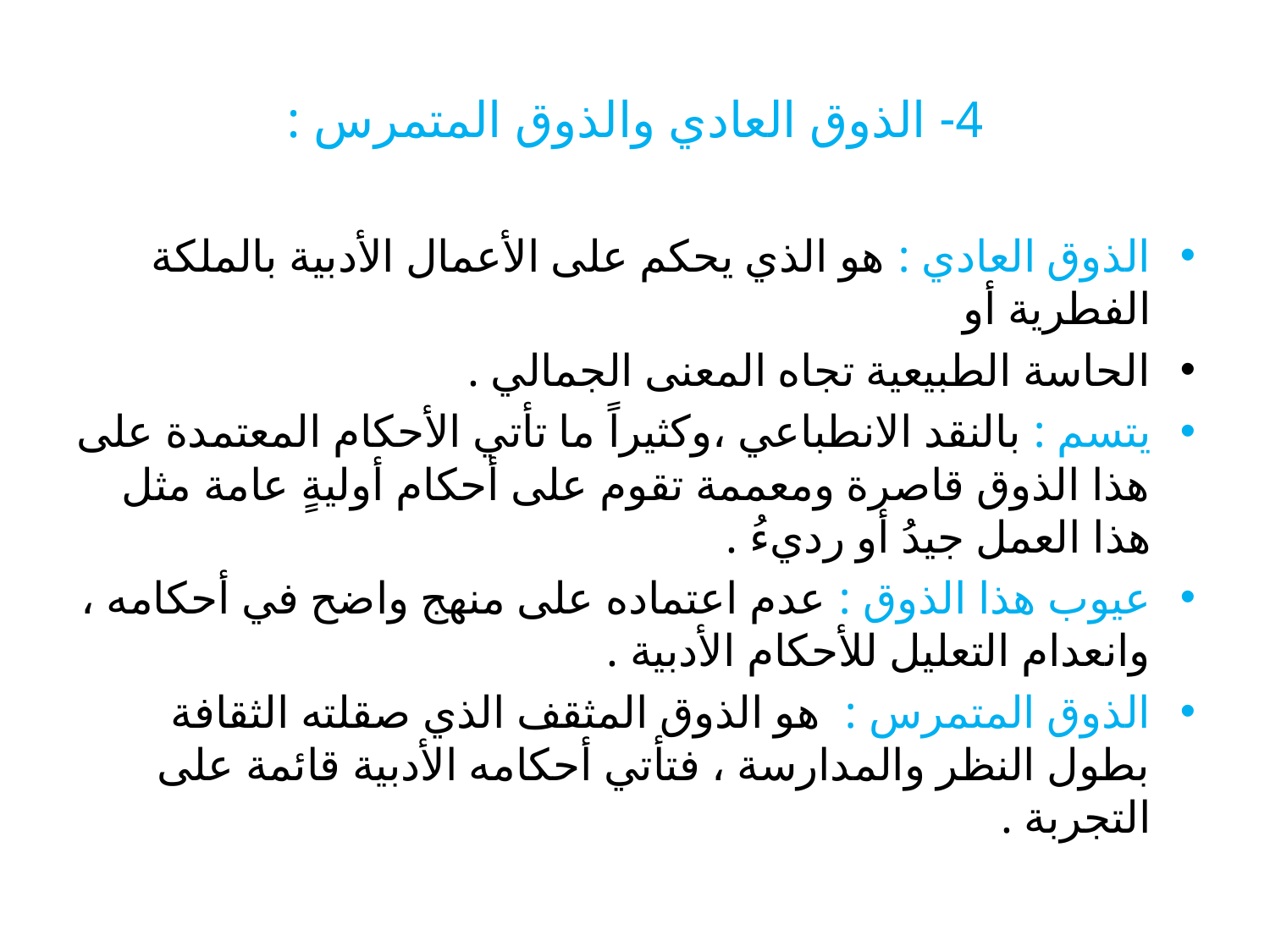

# 4- الذوق العادي والذوق المتمرس :
الذوق العادي : هو الذي يحكم على الأعمال الأدبية بالملكة الفطرية أو
الحاسة الطبيعية تجاه المعنى الجمالي .
يتسم : بالنقد الانطباعي ،وكثيراً ما تأتي الأحكام المعتمدة على هذا الذوق قاصرة ومعممة تقوم على أحكام أوليةٍ عامة مثل هذا العمل جيدُ أو رديءُ .
عيوب هذا الذوق : عدم اعتماده على منهج واضح في أحكامه ، وانعدام التعليل للأحكام الأدبية .
الذوق المتمرس :  هو الذوق المثقف الذي صقلته الثقافة بطول النظر والمدارسة ، فتأتي أحكامه الأدبية قائمة على التجربة .